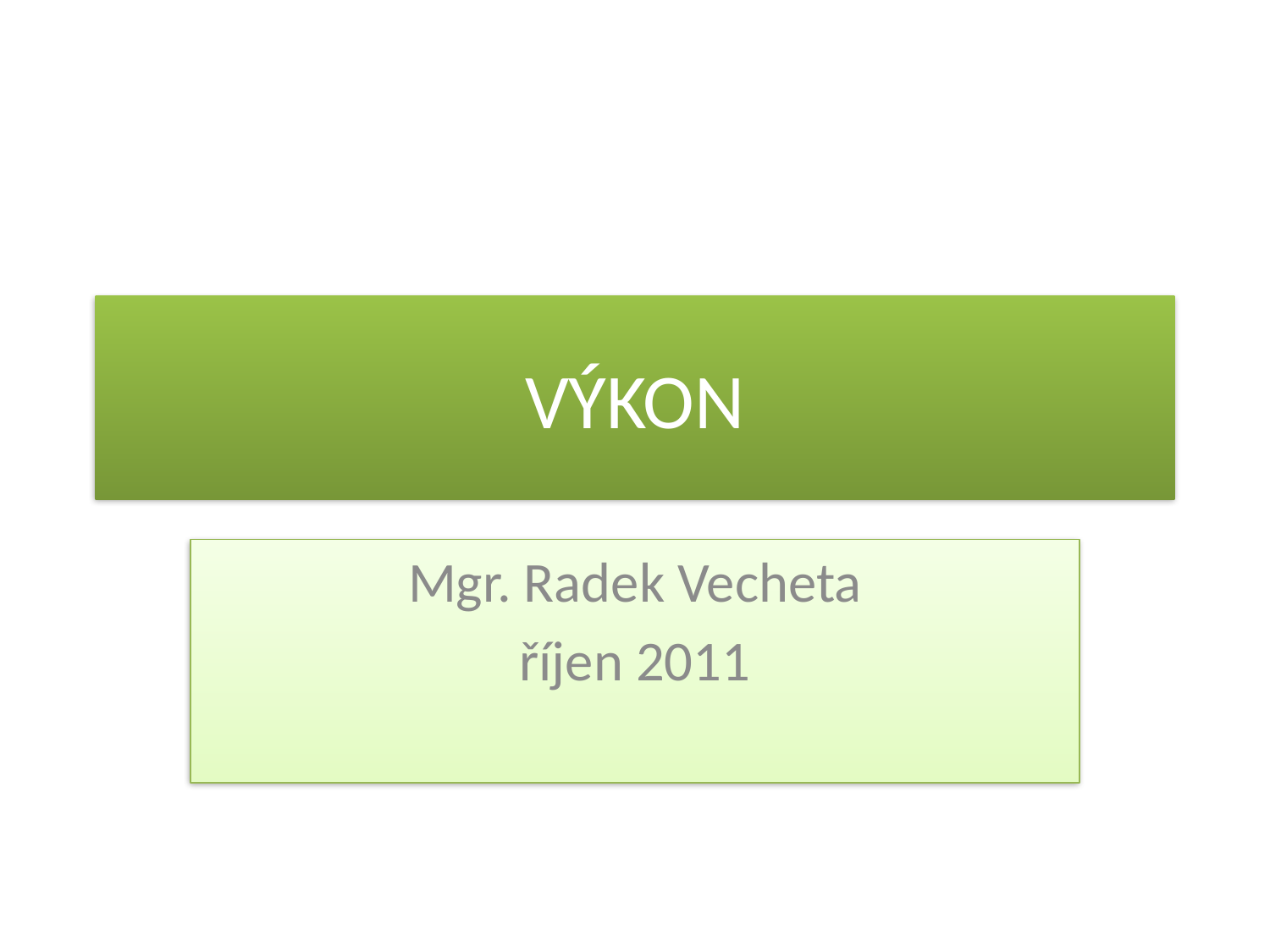

# VÝKON
Mgr. Radek Vecheta
říjen 2011